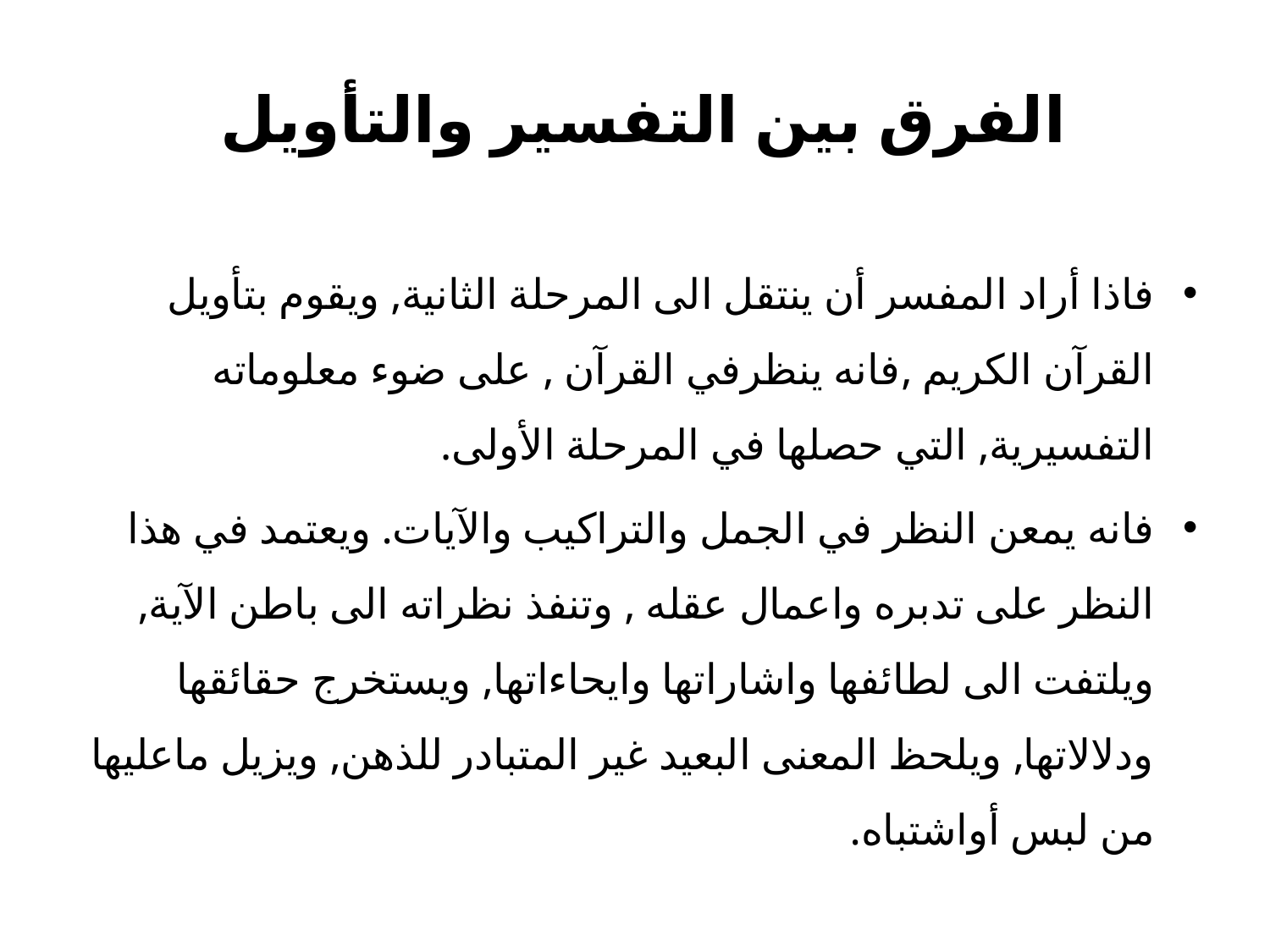

# الفرق بين التفسير والتأويل
فاذا أراد المفسر أن ينتقل الى المرحلة الثانية, ويقوم بتأويل القرآن الكريم ,فانه ينظرفي القرآن , على ضوء معلوماته التفسيرية, التي حصلها في المرحلة الأولى.
فانه يمعن النظر في الجمل والتراكيب والآيات. ويعتمد في هذا النظر على تدبره واعمال عقله , وتنفذ نظراته الى باطن الآية, ويلتفت الى لطائفها واشاراتها وايحاءاتها, ويستخرج حقائقها ودلالاتها, ويلحظ المعنى البعيد غير المتبادر للذهن, ويزيل ماعليها من لبس أواشتباه.